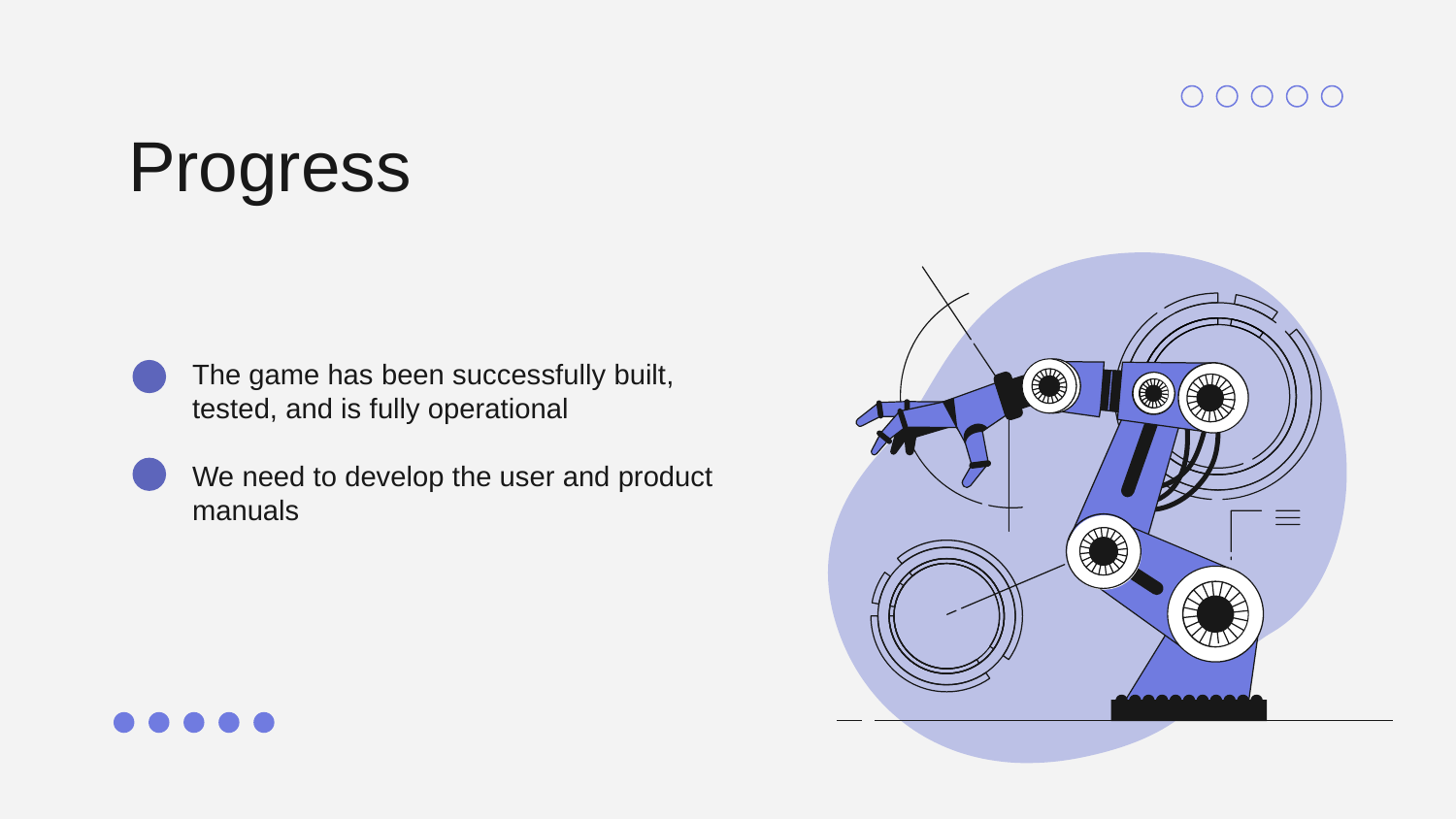

# Progress

The game has been successfully built, tested, and is fully operational

We need to develop the user and product manuals